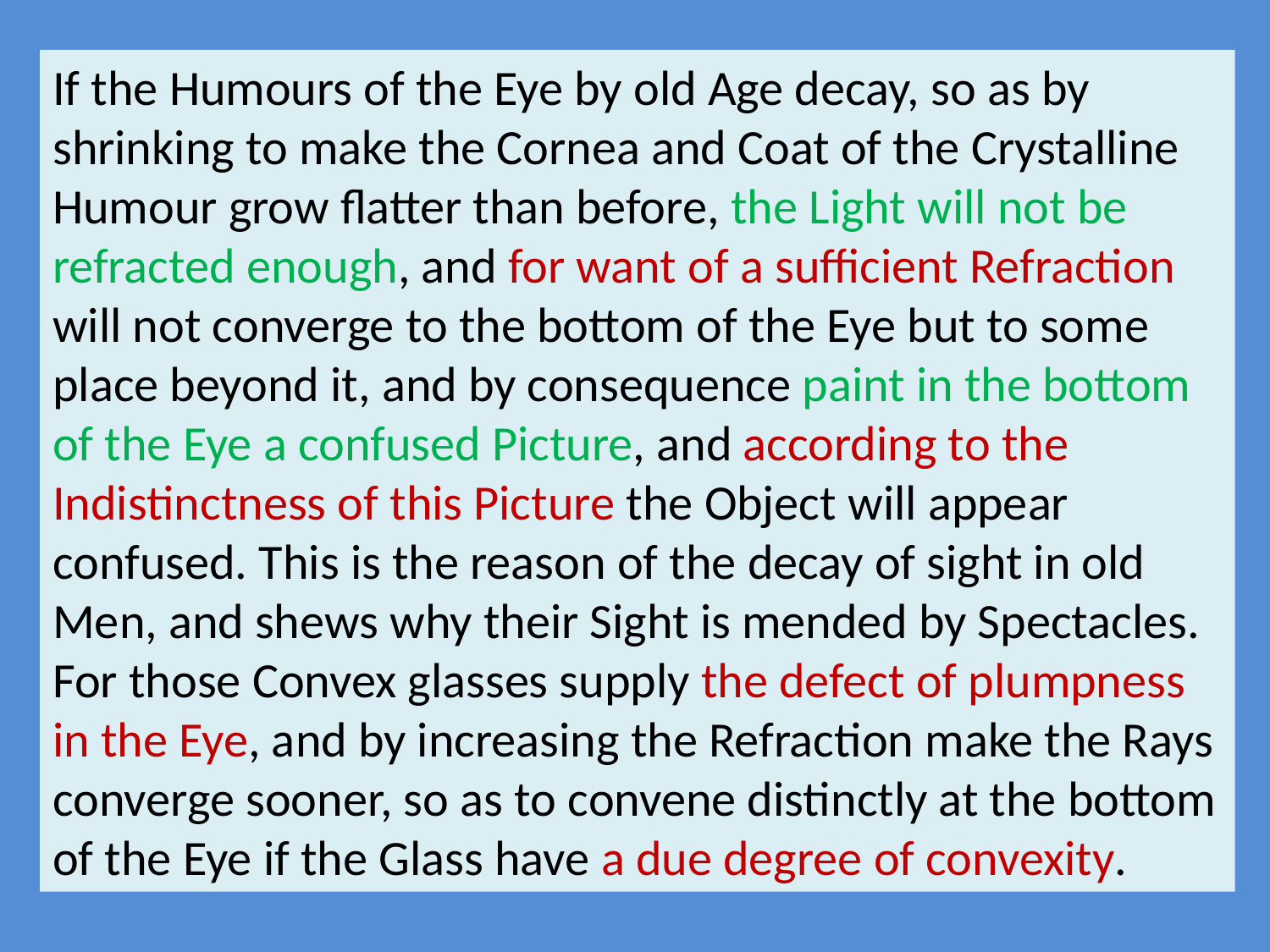

If the Humours of the Eye by old Age decay, so as by shrinking to make the Cornea and Coat of the Crystalline Humour grow flatter than before, the Light will not be refracted enough, and for want of a sufficient Refraction will not converge to the bottom of the Eye but to some place beyond it, and by consequence paint in the bottom of the Eye a confused Picture, and according to the Indistinctness of this Picture the Object will appear confused. This is the reason of the decay of sight in old Men, and shews why their Sight is mended by Spectacles. For those Convex glasses supply the defect of plumpness in the Eye, and by increasing the Refraction make the Rays converge sooner, so as to convene distinctly at the bottom of the Eye if the Glass have a due degree of convexity.